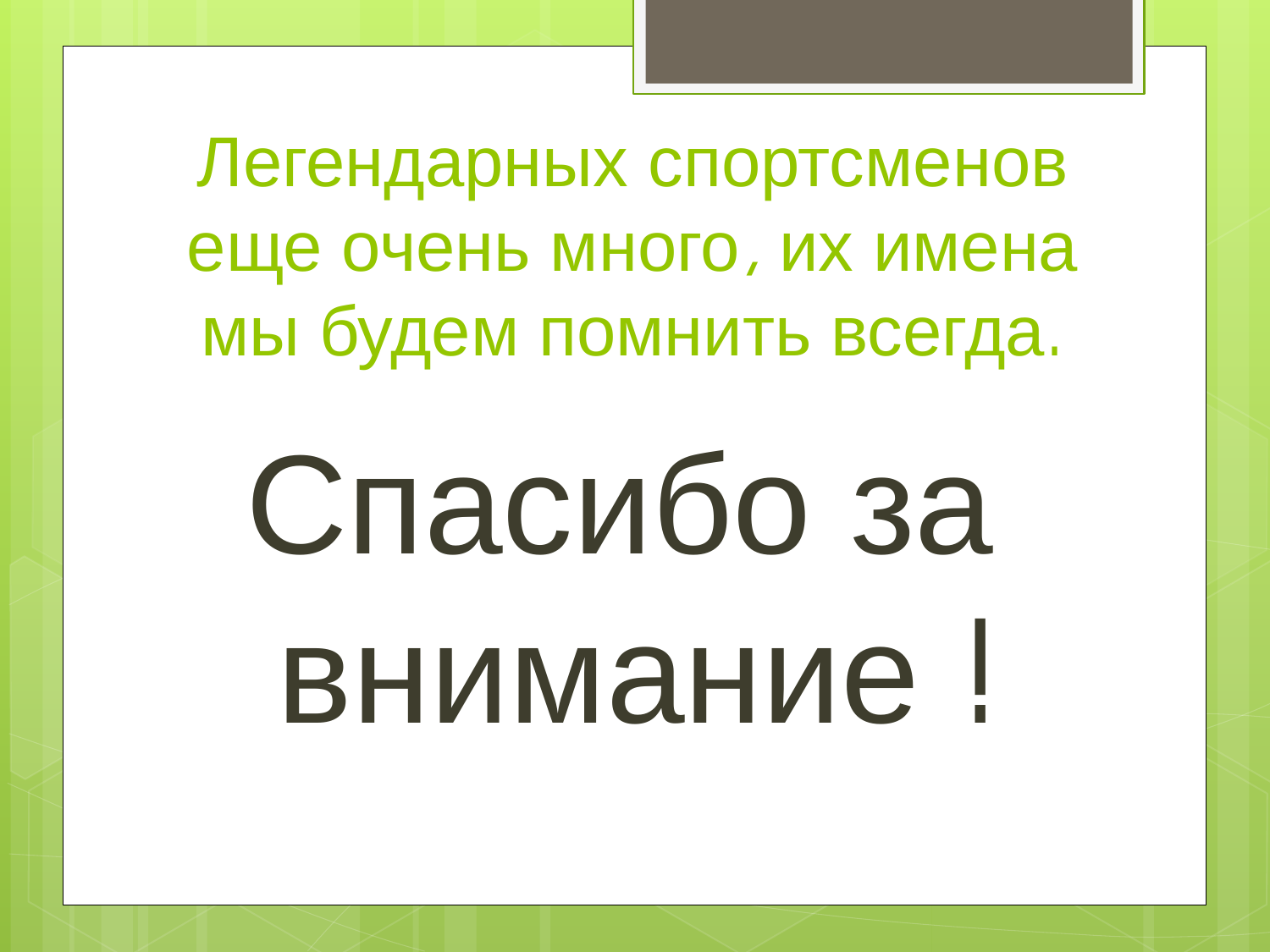

# Легендарных спортсменов еще очень много, их имена мы будем помнить всегда.
Спасибо за внимание !